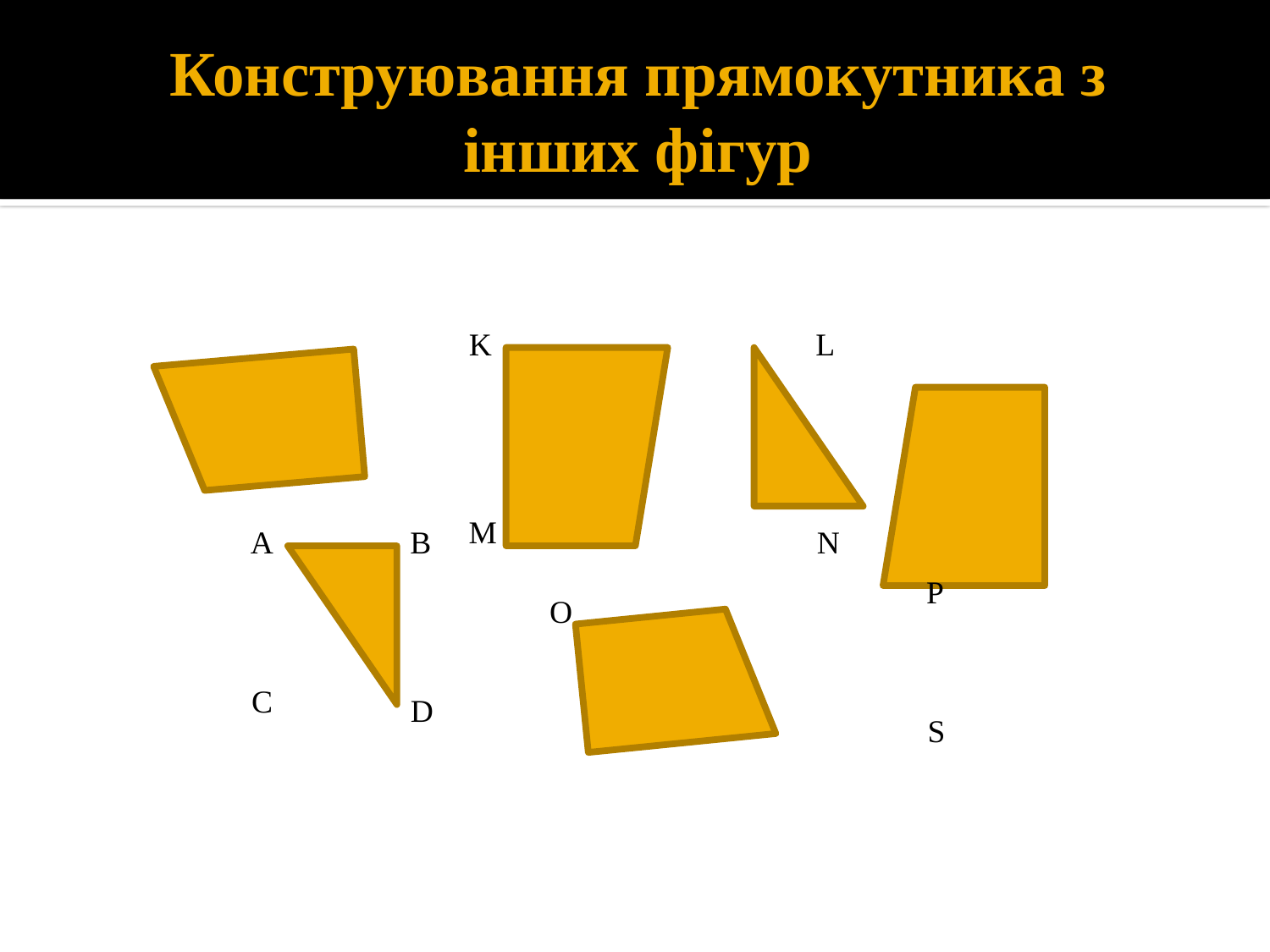

# Конструювання прямокутника з інших фігур
K
L

M
А
В
N

P

O
С
D
S